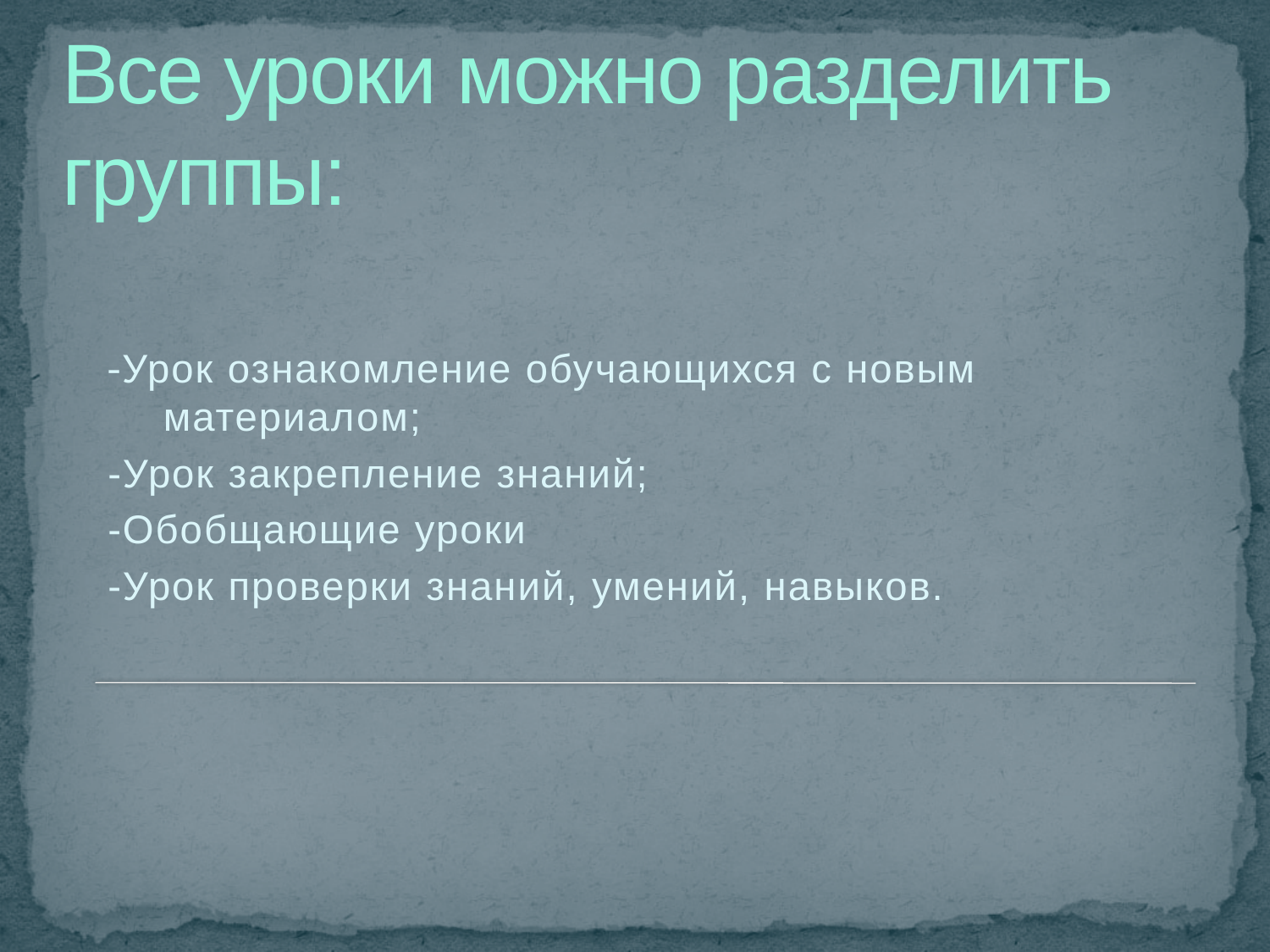

# Все уроки можно разделить группы:
-Урок ознакомление обучающихся с новым материалом;
-Урок закрепление знаний;
-Обобщающие уроки
-Урок проверки знаний, умений, навыков.